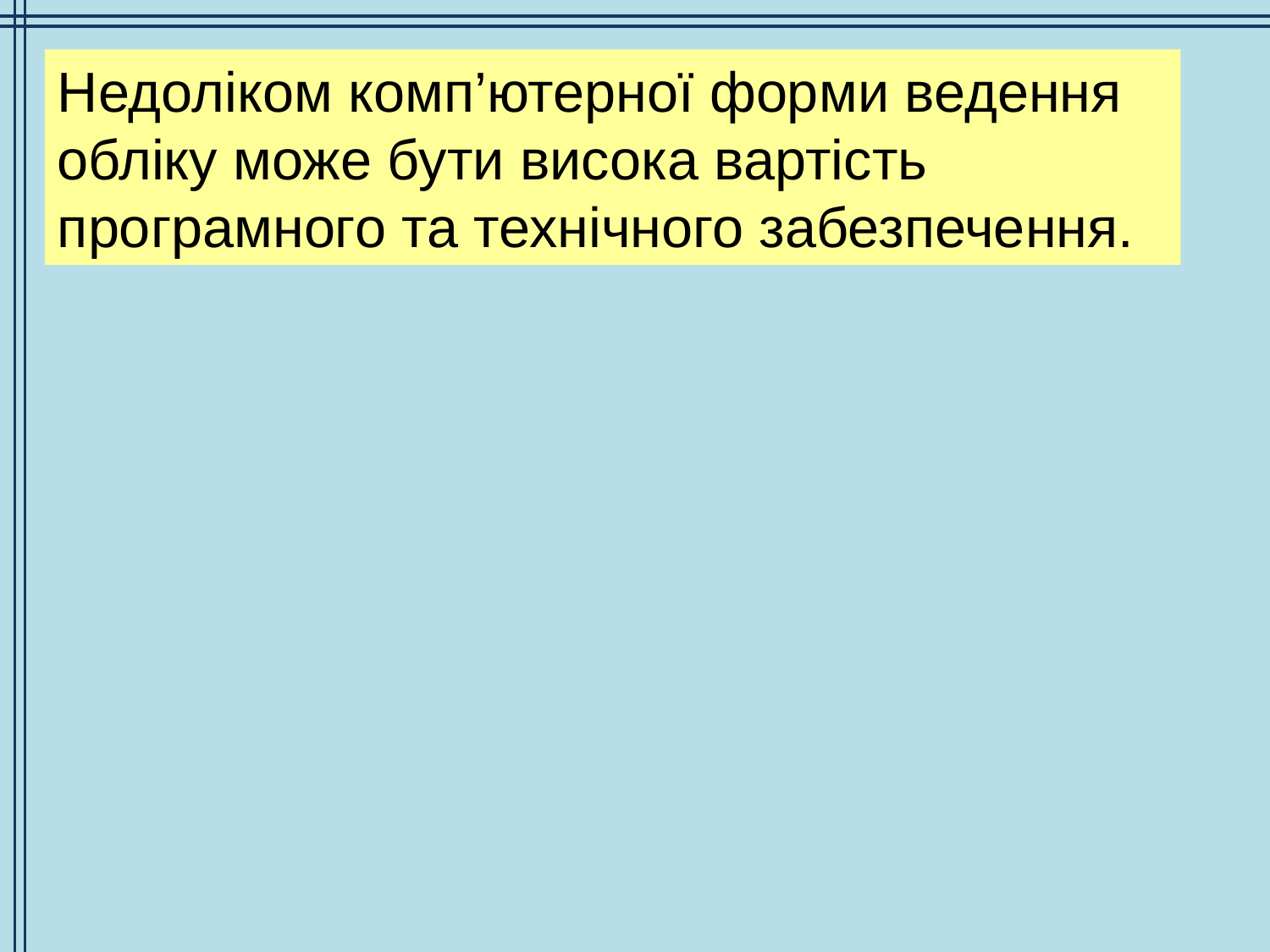

Недоліком комп’ютерної форми ведення обліку може бути висока вартість програмного та технічного забезпечення.